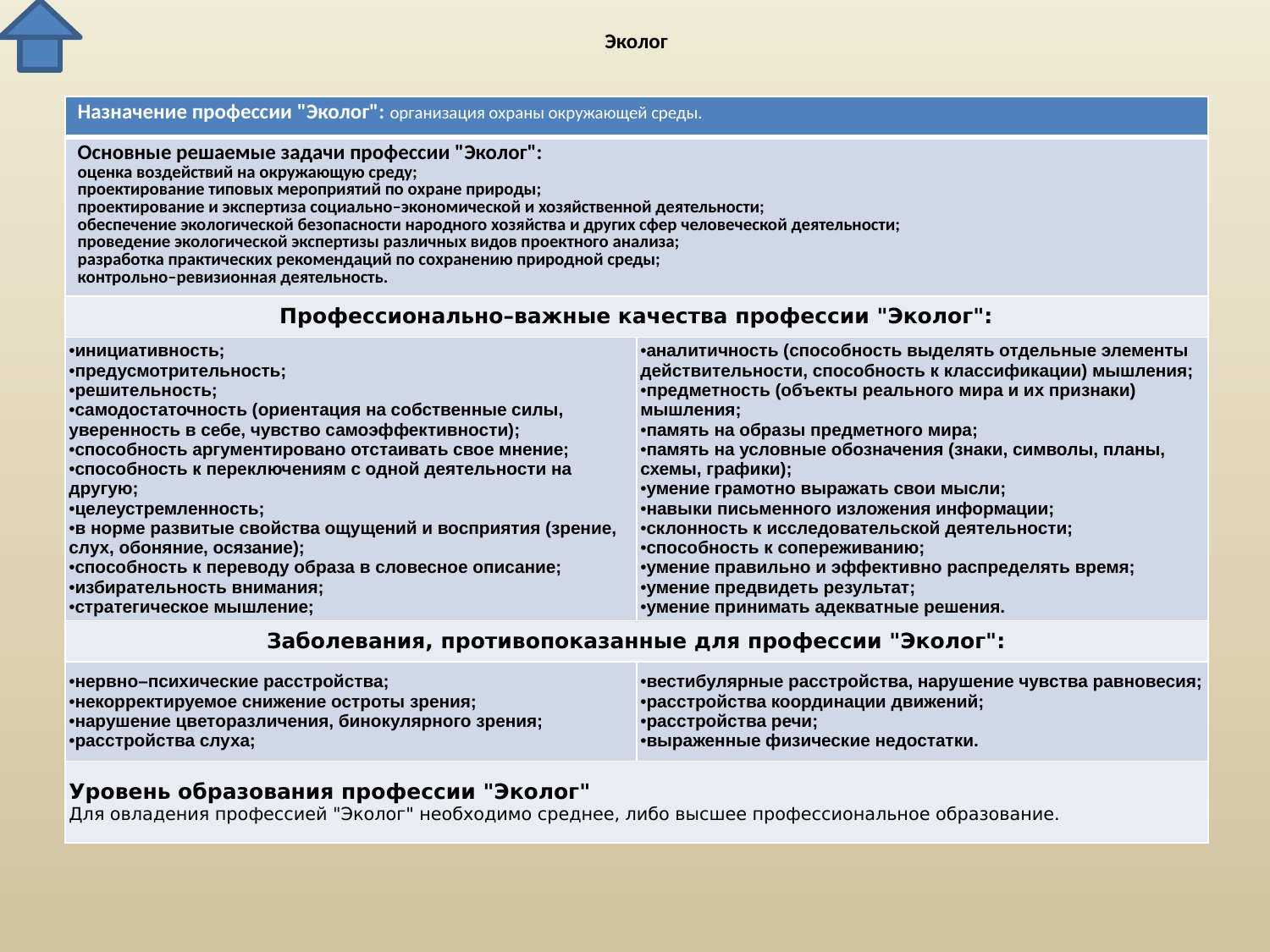

# Эколог
| Назначение профессии "Эколог": организация охраны окружающей среды. |  |
| --- | --- |
| Основные решаемые задачи профессии "Эколог": оценка воздействий на окружающую среду; проектирование типовых мероприятий по охране природы; проектирование и экспертиза социально–экономической и хозяйственной деятельности; обеспечение экологической безопасности народного хозяйства и других сфер человеческой деятельности; проведение экологической экспертизы различных видов проектного анализа; разработка практических рекомендаций по сохранению природной среды; контрольно–ревизионная деятельность. |  |
| Профессионально–важные качества профессии "Эколог": |  |
| инициативность; предусмотрительность; решительность; самодостаточность (ориентация на собственные силы, уверенность в себе, чувство самоэффективности); способность аргументировано отстаивать свое мнение; способность к переключениям с одной деятельности на другую; целеустремленность; в норме развитые свойства ощущений и восприятия (зрение, слух, обоняние, осязание); способность к переводу образа в словесное описание; избирательность внимания; стратегическое мышление; | аналитичность (способность выделять отдельные элементы действительности, способность к классификации) мышления; предметность (объекты реального мира и их признаки) мышления; память на образы предметного мира; память на условные обозначения (знаки, символы, планы, схемы, графики); умение грамотно выражать свои мысли; навыки письменного изложения информации; склонность к исследовательской деятельности; способность к сопереживанию; умение правильно и эффективно распределять время; умение предвидеть результат; умение принимать адекватные решения. |
| Заболевания, противопоказанные для профессии "Эколог": |  |
| нервно–психические расстройства; некорректируемое снижение остроты зрения; нарушение цветоразличения, бинокулярного зрения; расстройства слуха; | вестибулярные расстройства, нарушение чувства равновесия; расстройства координации движений; расстройства речи; выраженные физические недостатки. |
| Уровень образования профессии "Эколог" Для овладения профессией "Эколог" необходимо среднее, либо высшее профессиональное образование. |  |